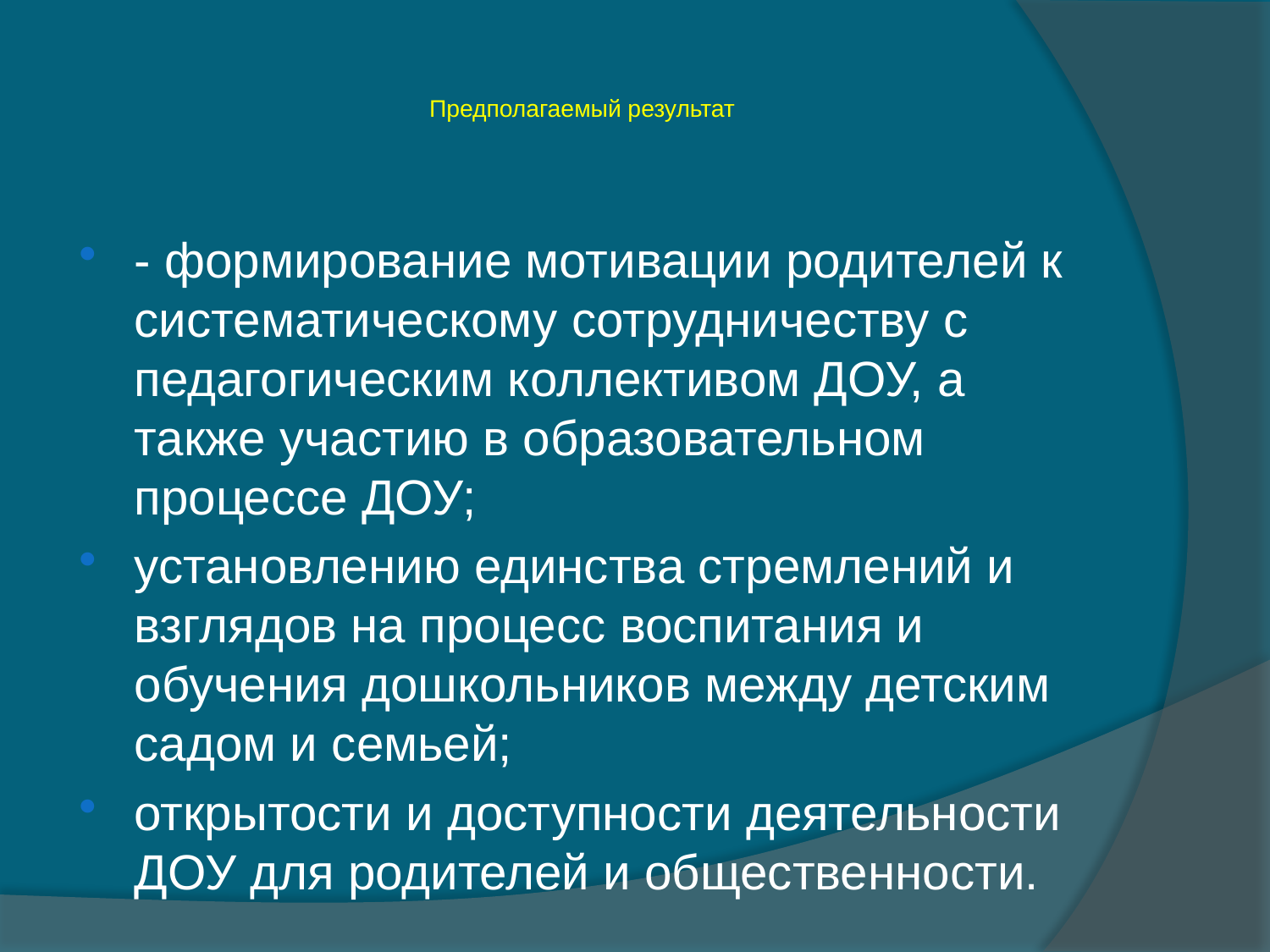

# Предполагаемый результат
- формирование мотивации родителей к систематическому сотрудничеству с педагогическим коллективом ДОУ, а также участию в образовательном процессе ДОУ;
установлению единства стремлений и взглядов на процесс воспитания и обучения дошкольников между детским садом и семьей;
открытости и доступности деятельности ДОУ для родителей и общественности.